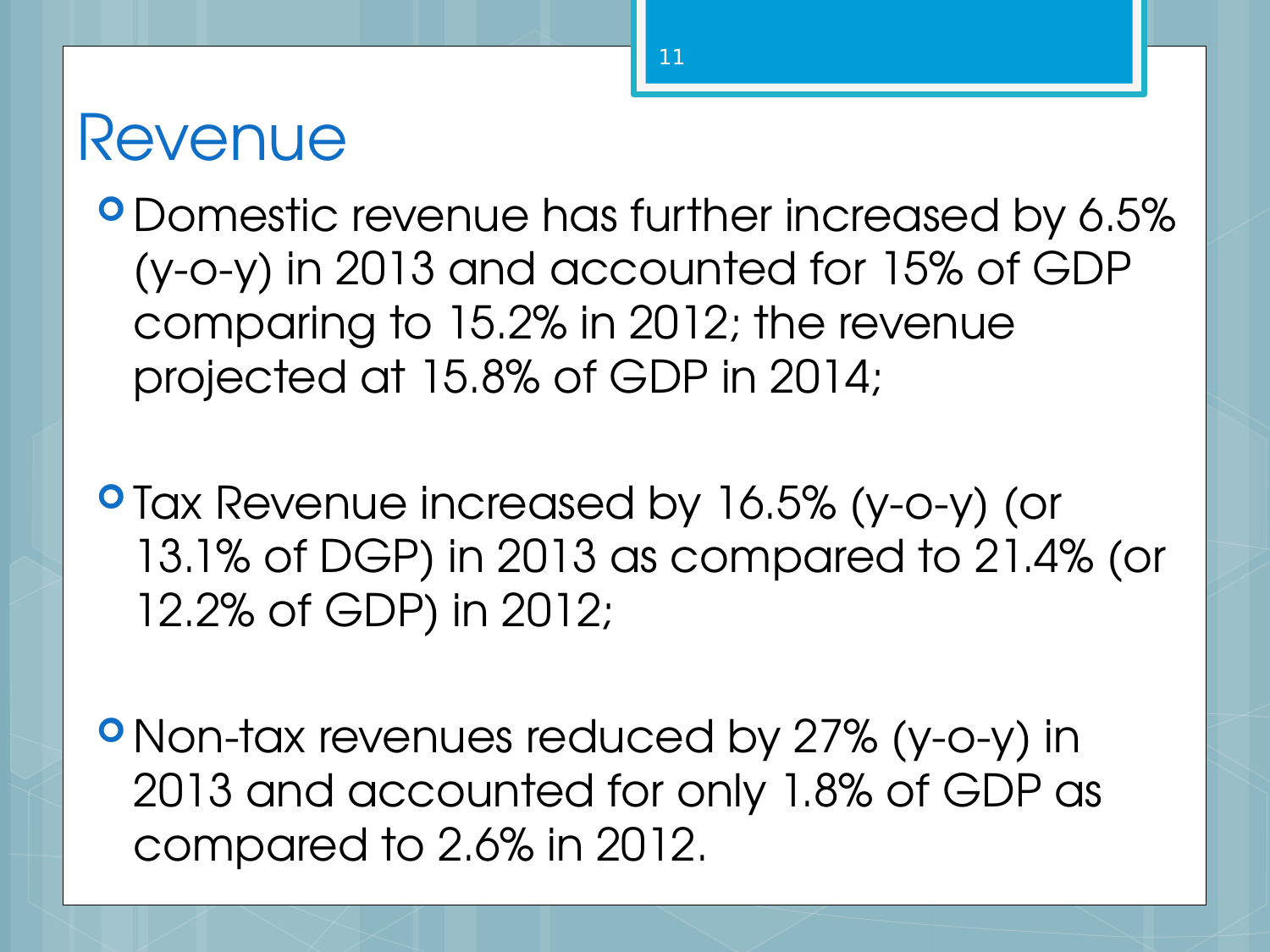

11
# Revenue
Domestic revenue has further increased by 6.5% (y-o-y) in 2013 and accounted for 15% of GDP comparing to 15.2% in 2012; the revenue projected at 15.8% of GDP in 2014;

Tax Revenue increased by 16.5% (y-o-y) (or 13.1% of DGP) in 2013 as compared to 21.4% (or 12.2% of GDP) in 2012;

Non-tax revenues reduced by 27% (y-o-y) in 2013 and accounted for only 1.8% of GDP as compared to 2.6% in 2012.